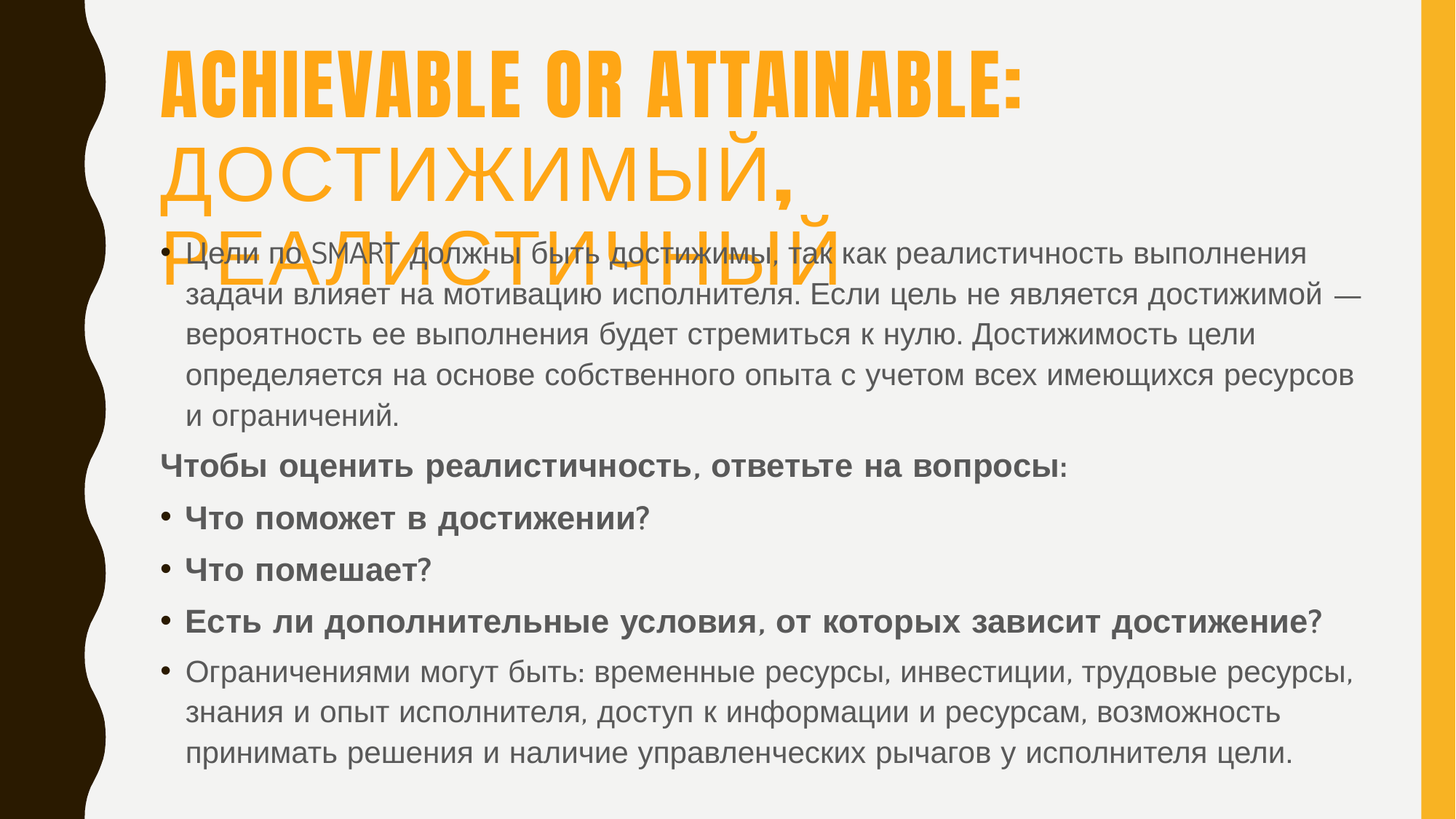

# Achievable or Attainable: Достижимый, реалистичный
Цели по SMART должны быть достижимы, так как реалистичность выполнения задачи влияет на мотивацию исполнителя. Если цель не является достижимой — вероятность ее выполнения будет стремиться к нулю. Достижимость цели определяется на основе собственного опыта с учетом всех имеющихся ресурсов и ограничений.
Чтобы оценить реалистичность, ответьте на вопросы:
Что поможет в достижении?
Что помешает?
Есть ли дополнительные условия, от которых зависит достижение?
Ограничениями могут быть: временные ресурсы, инвестиции, трудовые ресурсы, знания и опыт исполнителя, доступ к информации и ресурсам, возможность принимать решения и наличие управленческих рычагов у исполнителя цели.